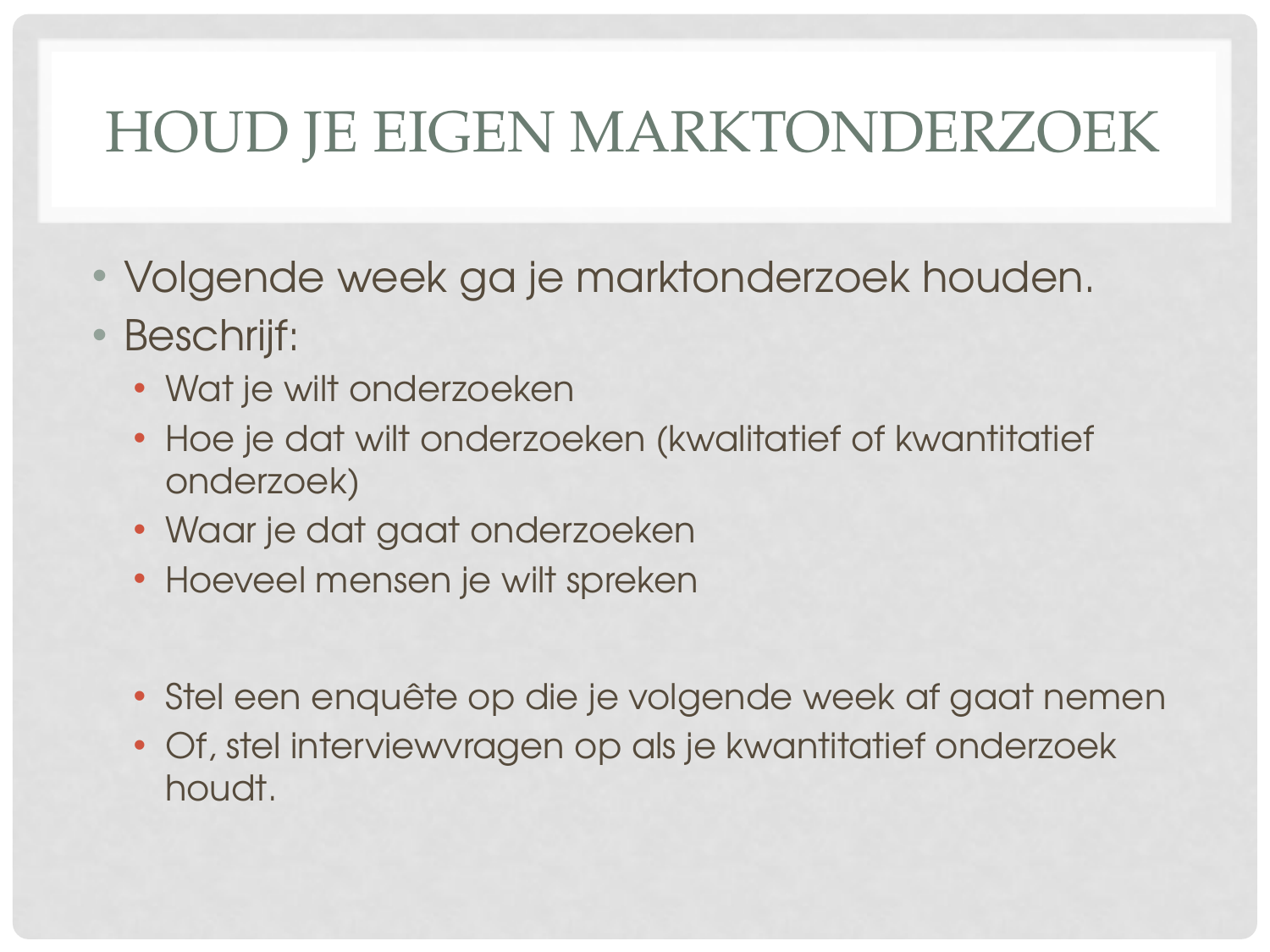

# Houd je eigen marktonderzoek
Volgende week ga je marktonderzoek houden.
Beschrijf:
Wat je wilt onderzoeken
Hoe je dat wilt onderzoeken (kwalitatief of kwantitatief onderzoek)
Waar je dat gaat onderzoeken
Hoeveel mensen je wilt spreken

Stel een enquête op die je volgende week af gaat nemen
Of, stel interviewvragen op als je kwantitatief onderzoek houdt.